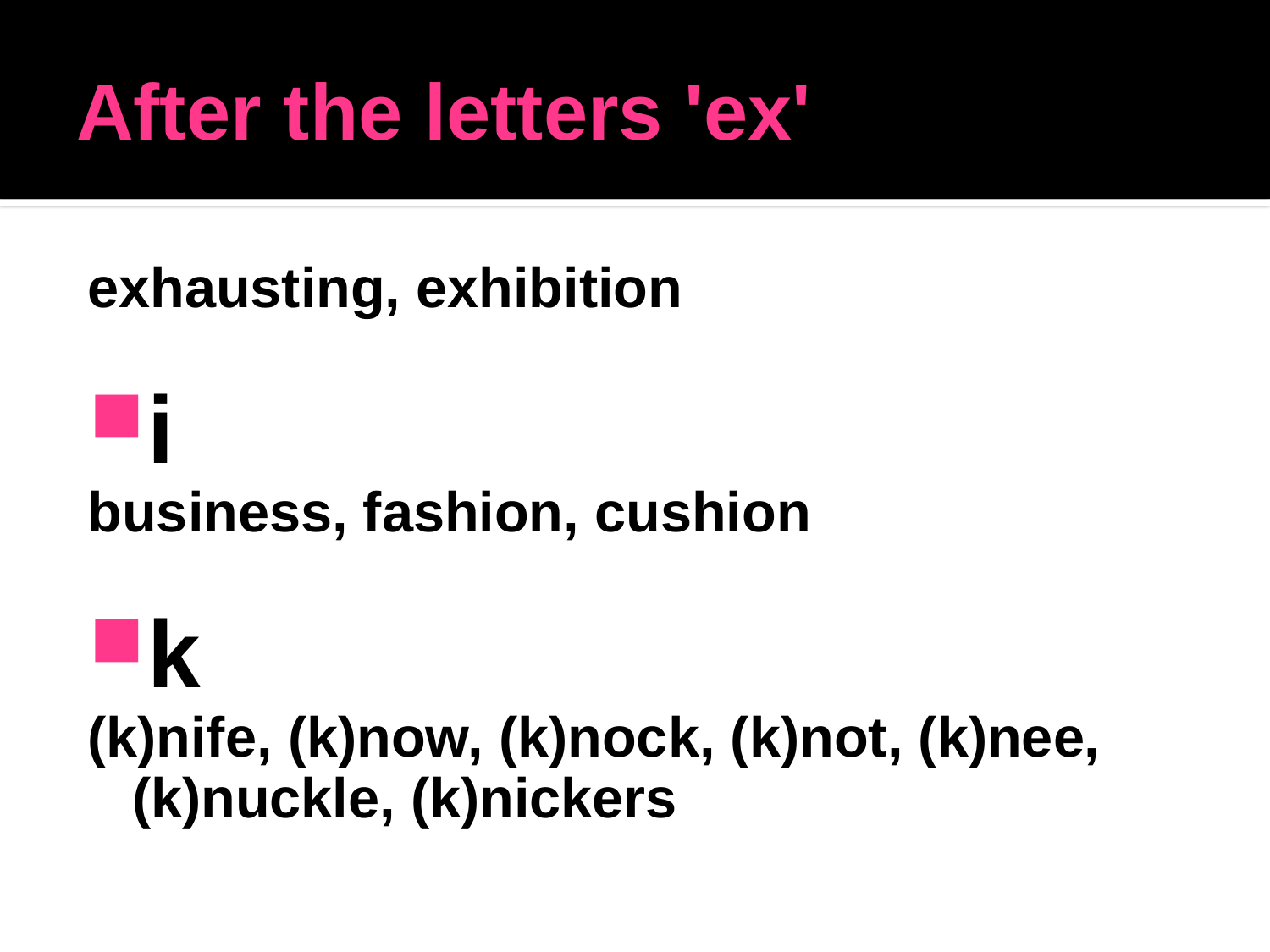

# After the letters 'ex'
exhausting, exhibition

i
business, fashion, cushion

k
(k)nife, (k)now, (k)nock, (k)not, (k)nee, (k)nuckle, (k)nickers